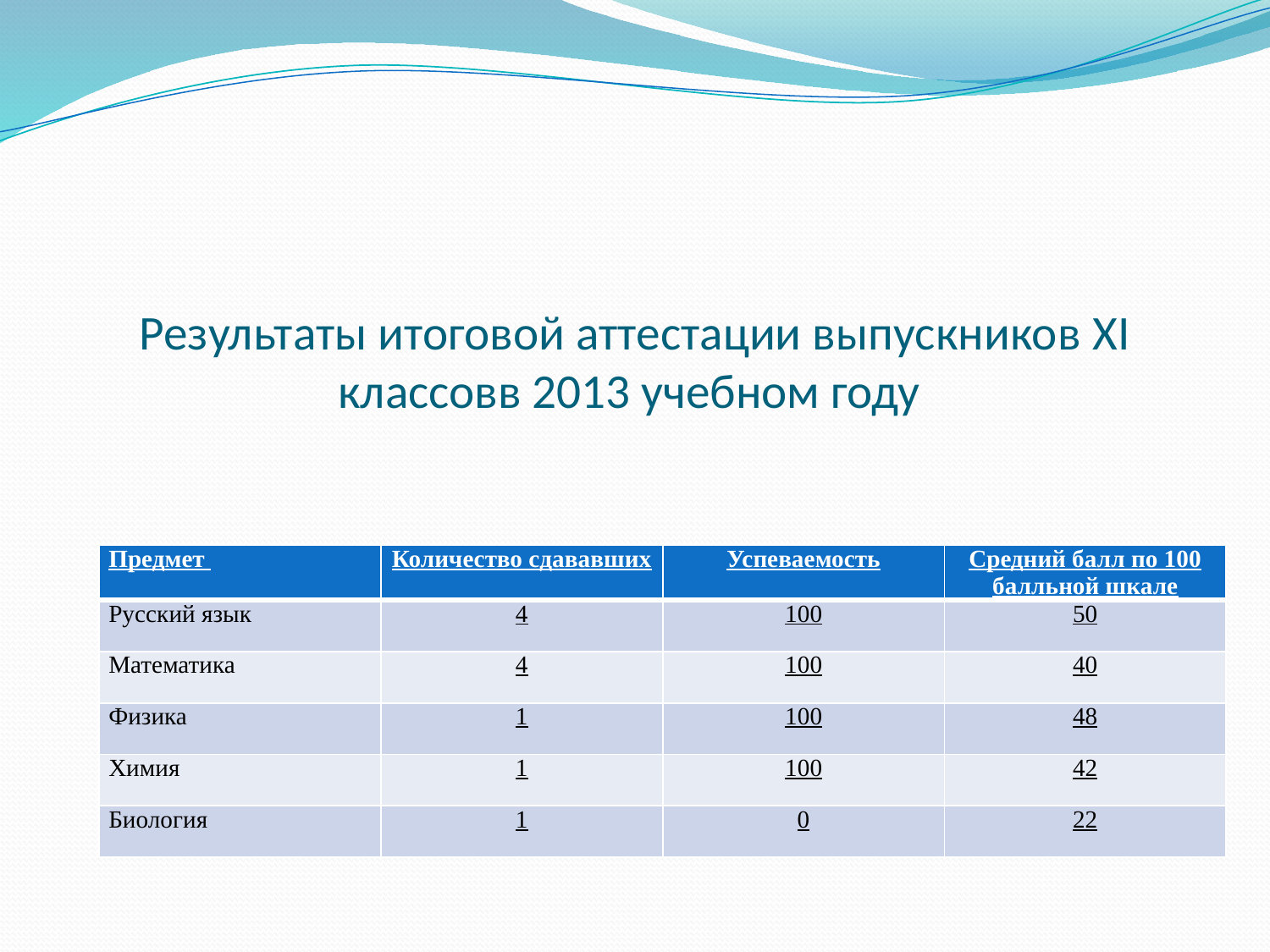

# Результаты итоговой аттестации выпускников XI классовв 2013 учебном году
| Предмет | Количество сдававших | Успеваемость | Средний балл по 100 балльной шкале |
| --- | --- | --- | --- |
| Русский язык | 4 | 100 | 50 |
| Математика | 4 | 100 | 40 |
| Физика | 1 | 100 | 48 |
| Химия | 1 | 100 | 42 |
| Биология | 1 | 0 | 22 |